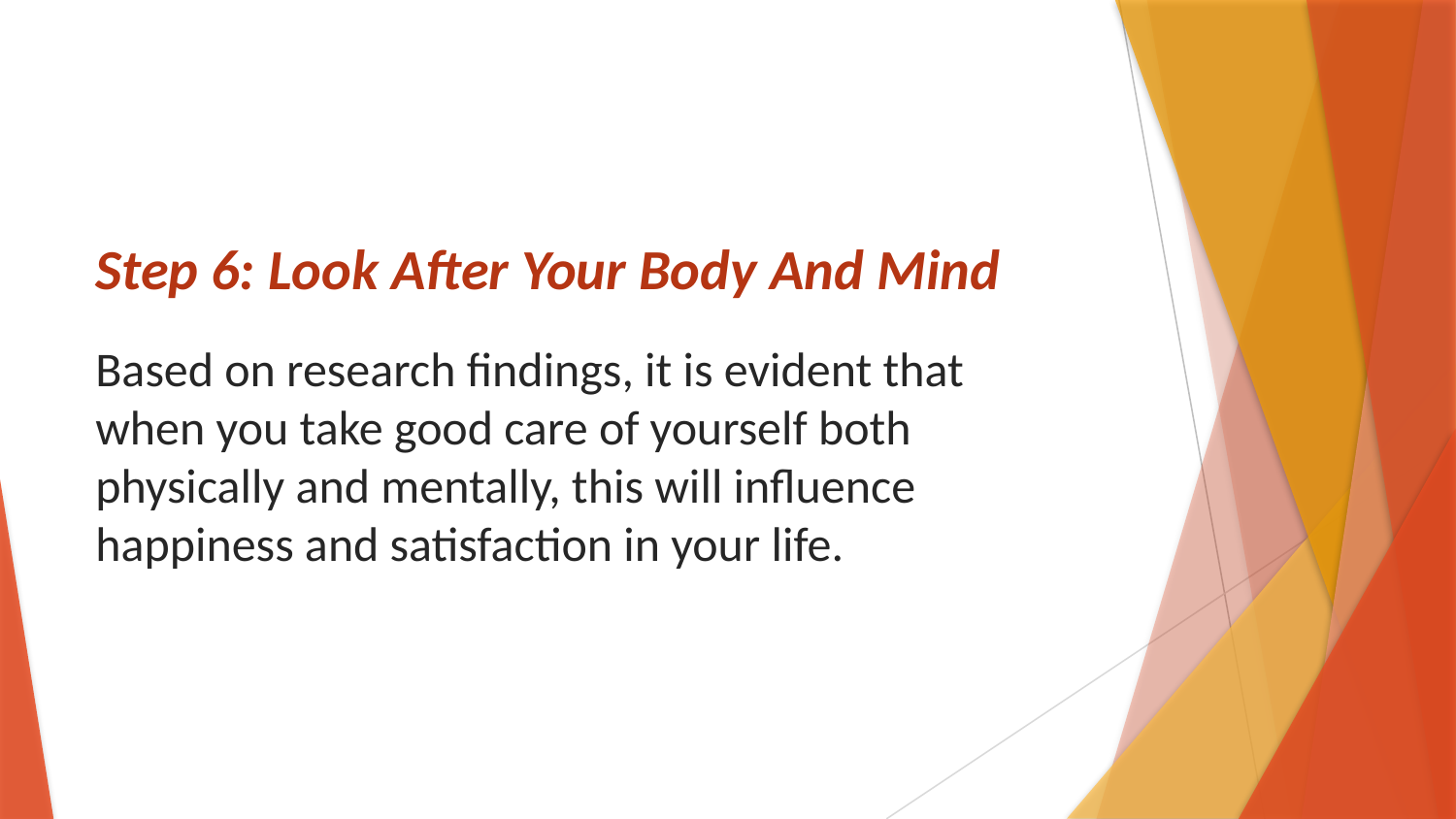

# Step 6: Look After Your Body And Mind
Based on research findings, it is evident that when you take good care of yourself both physically and mentally, this will influence happiness and satisfaction in your life.